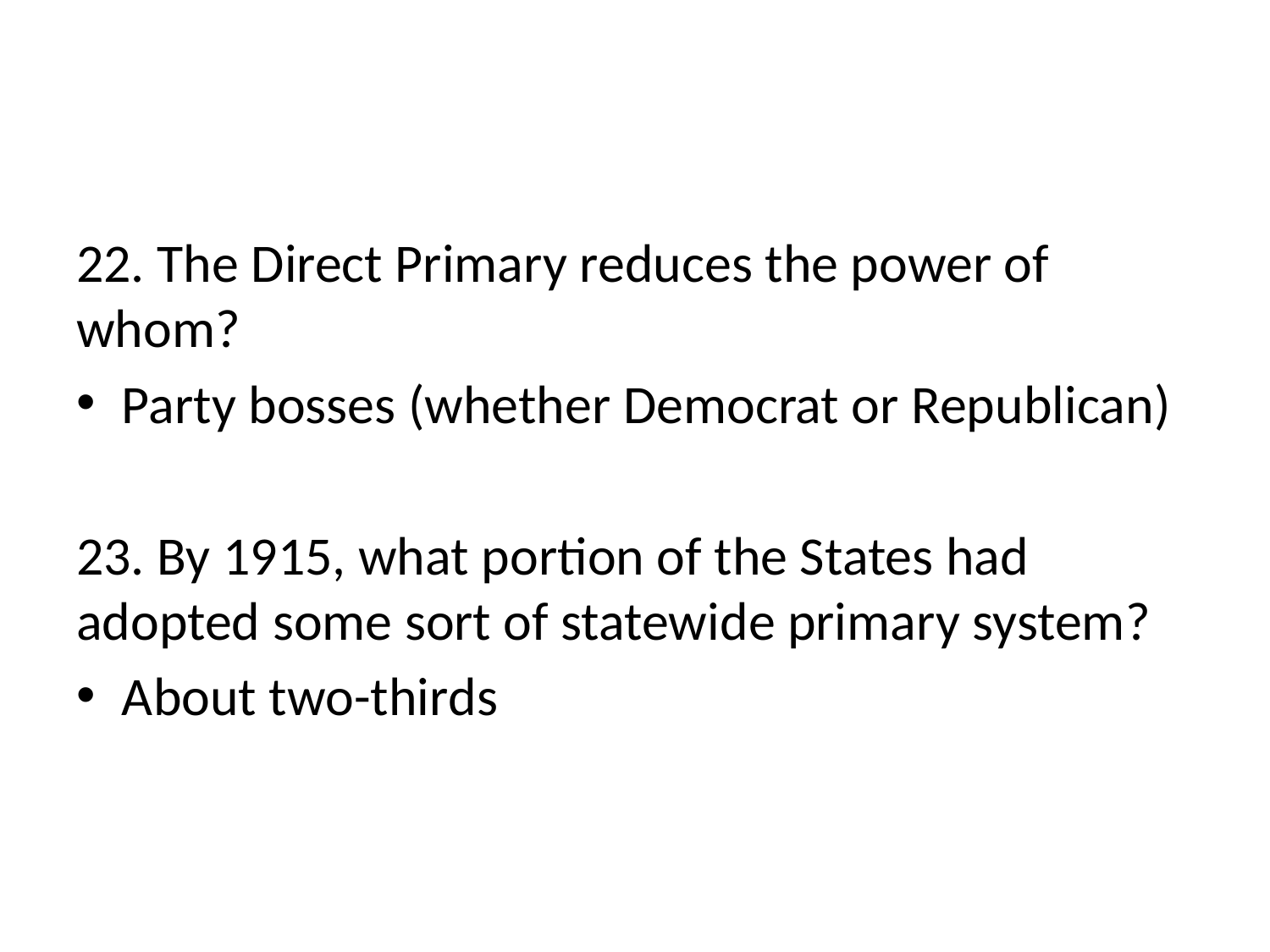

#
22. The Direct Primary reduces the power of whom?
Party bosses (whether Democrat or Republican)

23. By 1915, what portion of the States had adopted some sort of statewide primary system?
About two-thirds